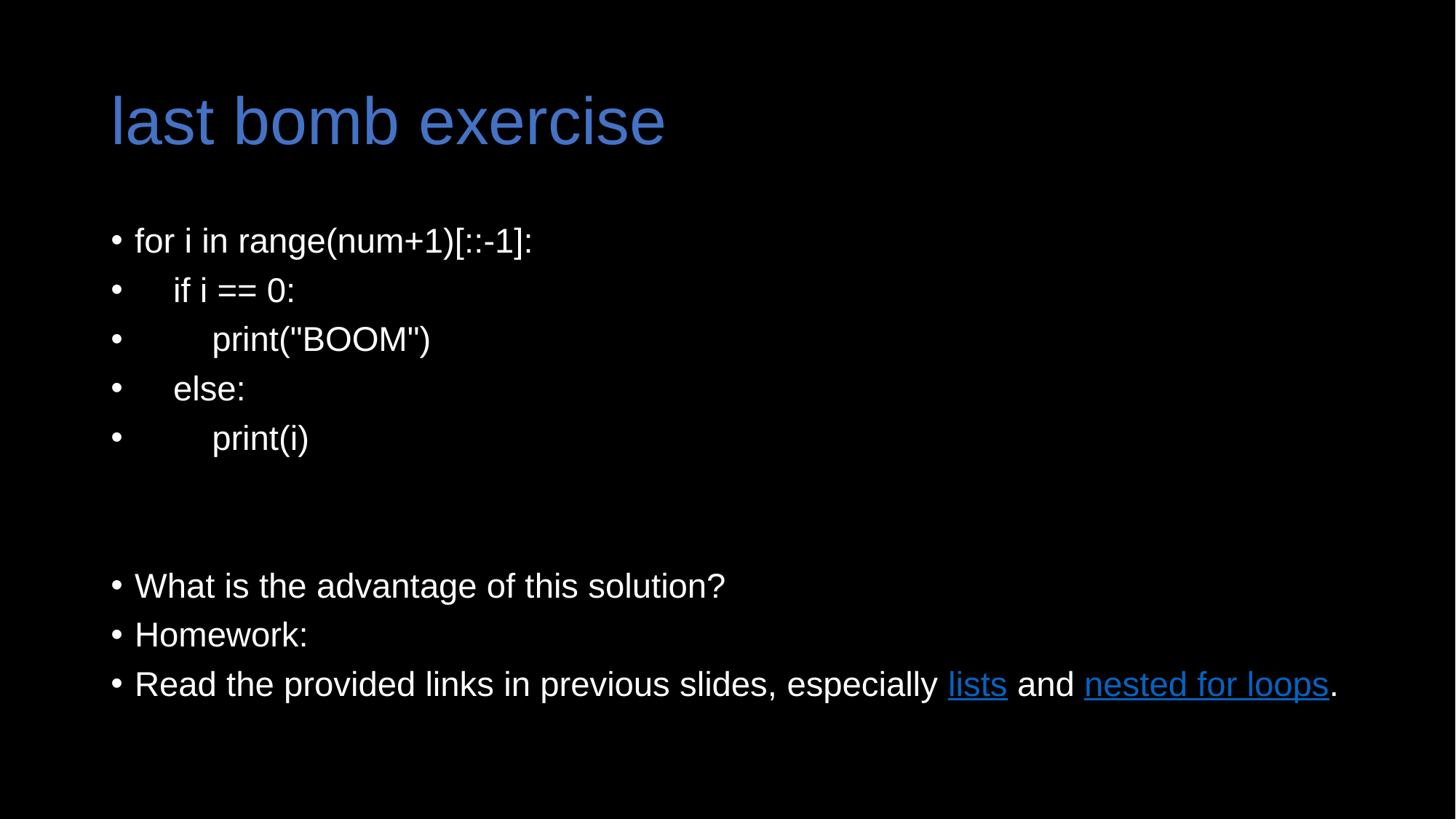

# last bomb exercise
for i in range(num+1)[::-1]:
    if i == 0:
        print("BOOM")
    else:
        print(i)

What is the advantage of this solution?
Homework:
Read the provided links in previous slides, especially lists and nested for loops.